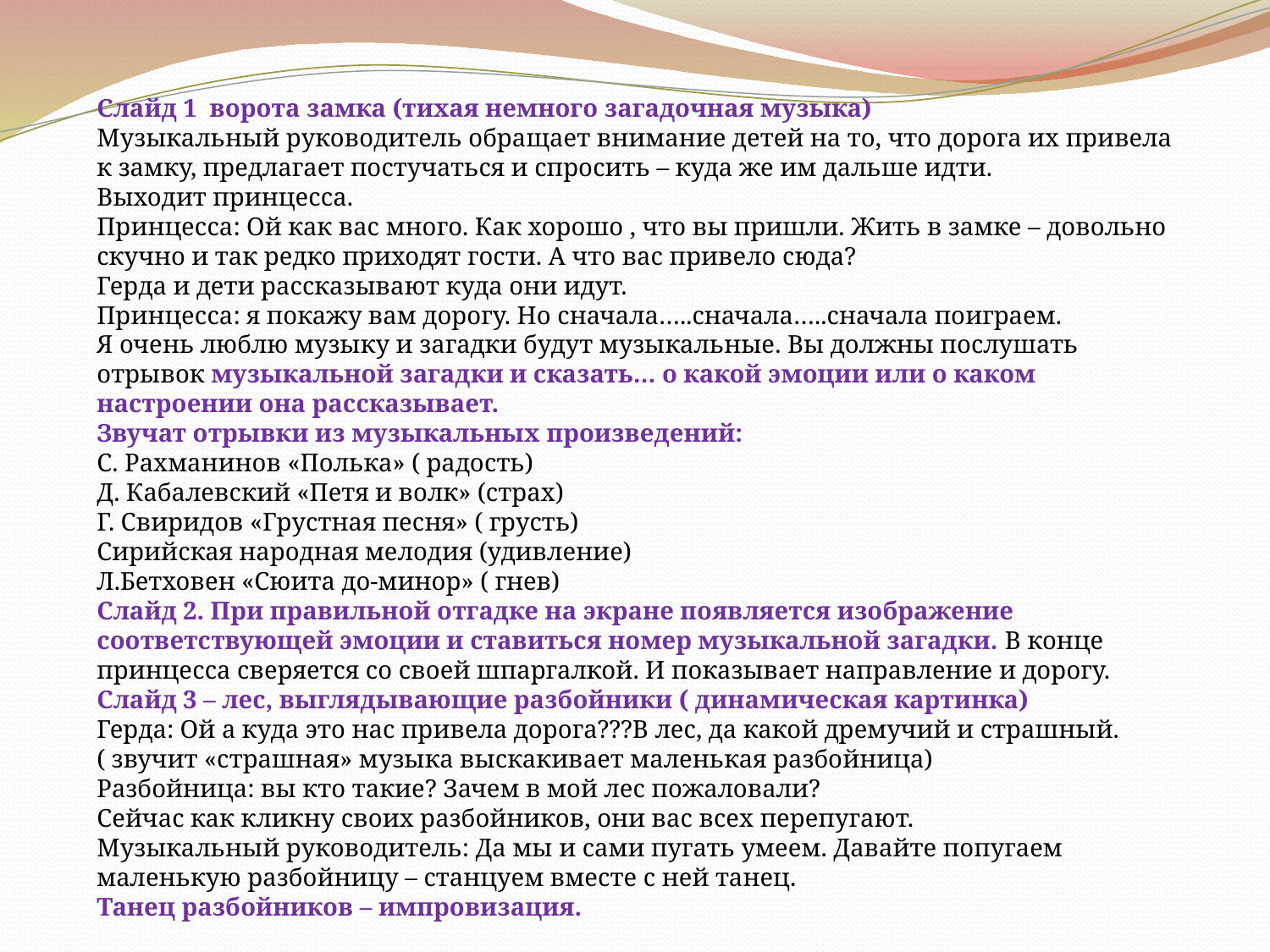

Слайд 1  ворота замка (тихая немного загадочная музыка)
Музыкальный руководитель обращает внимание детей на то, что дорога их привела к замку, предлагает постучаться и спросить – куда же им дальше идти.
Выходит принцесса.
Принцесса: Ой как вас много. Как хорошо , что вы пришли. Жить в замке – довольно скучно и так редко приходят гости. А что вас привело сюда?
Герда и дети рассказывают куда они идут.
Принцесса: я покажу вам дорогу. Но сначала…..сначала…..сначала поиграем.
Я очень люблю музыку и загадки будут музыкальные. Вы должны послушать отрывок музыкальной загадки и сказать… о какой эмоции или о каком настроении она рассказывает.
Звучат отрывки из музыкальных произведений:
С. Рахманинов «Полька» ( радость)
Д. Кабалевский «Петя и волк» (страх)
Г. Свиридов «Грустная песня» ( грусть)
Сирийская народная мелодия (удивление)
Л.Бетховен «Сюита до-минор» ( гнев)
Слайд 2. При правильной отгадке на экране появляется изображение соответствующей эмоции и ставиться номер музыкальной загадки. В конце принцесса сверяется со своей шпаргалкой. И показывает направление и дорогу.
Слайд 3 – лес, выглядывающие разбойники ( динамическая картинка)
Герда: Ой а куда это нас привела дорога???В лес, да какой дремучий и страшный. ( звучит «страшная» музыка выскакивает маленькая разбойница)
Разбойница: вы кто такие? Зачем в мой лес пожаловали?
Сейчас как кликну своих разбойников, они вас всех перепугают.
Музыкальный руководитель: Да мы и сами пугать умеем. Давайте попугаем маленькую разбойницу – станцуем вместе с ней танец.
Танец разбойников – импровизация.